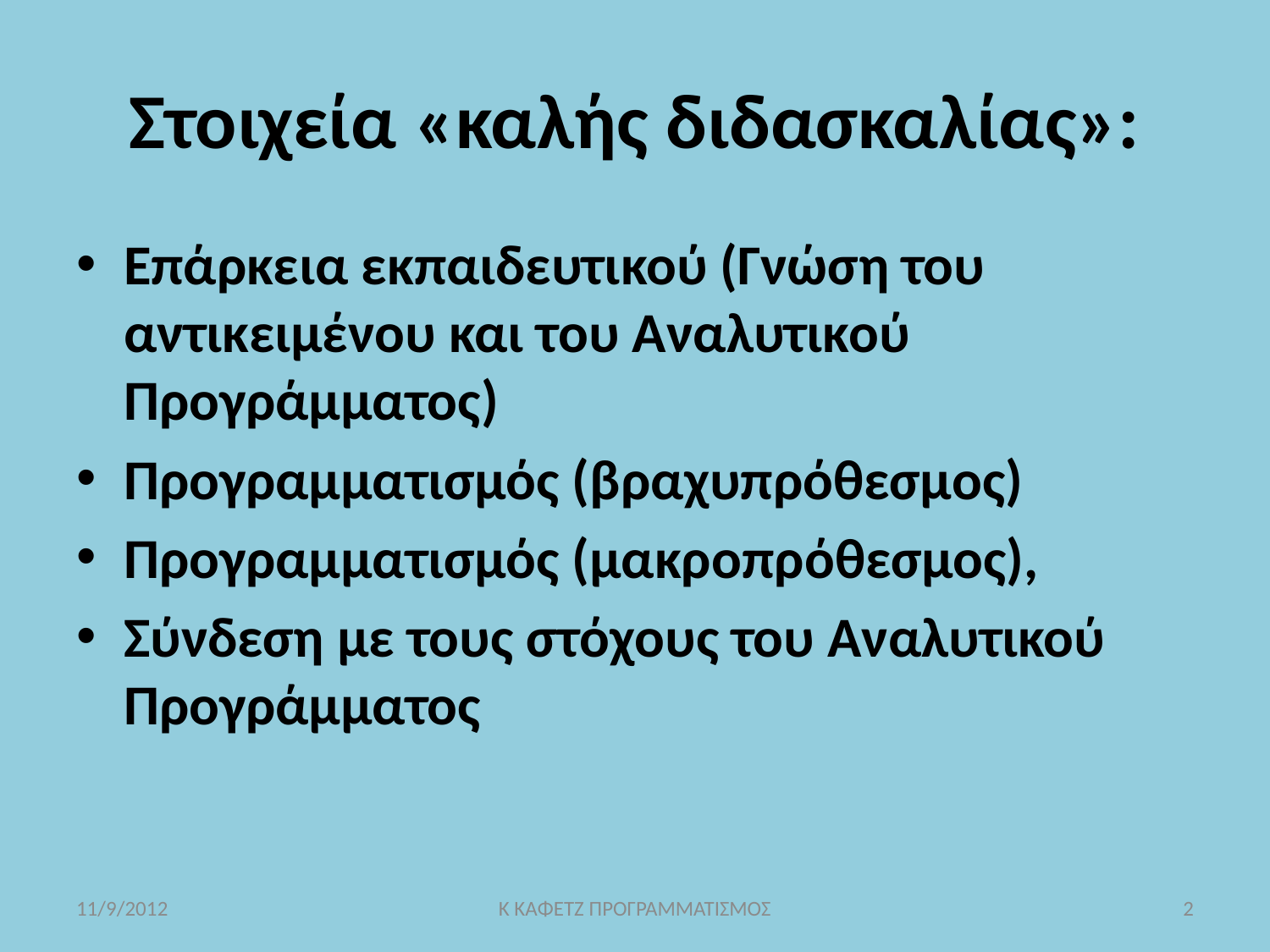

# Στοιχεία «καλής διδασκαλίας»:
Επάρκεια εκπαιδευτικού (Γνώση του αντικειμένου και του Αναλυτικού Προγράμματος)
Προγραμματισμός (βραχυπρόθεσμος)
Προγραμματισμός (μακροπρόθεσμος),
Σύνδεση με τους στόχους του Αναλυτικού Προγράμματος

11/9/2012
Κ ΚΑΦΕΤΖ ΠΡΟΓΡΑΜΜΑΤΙΣΜΟΣ
2